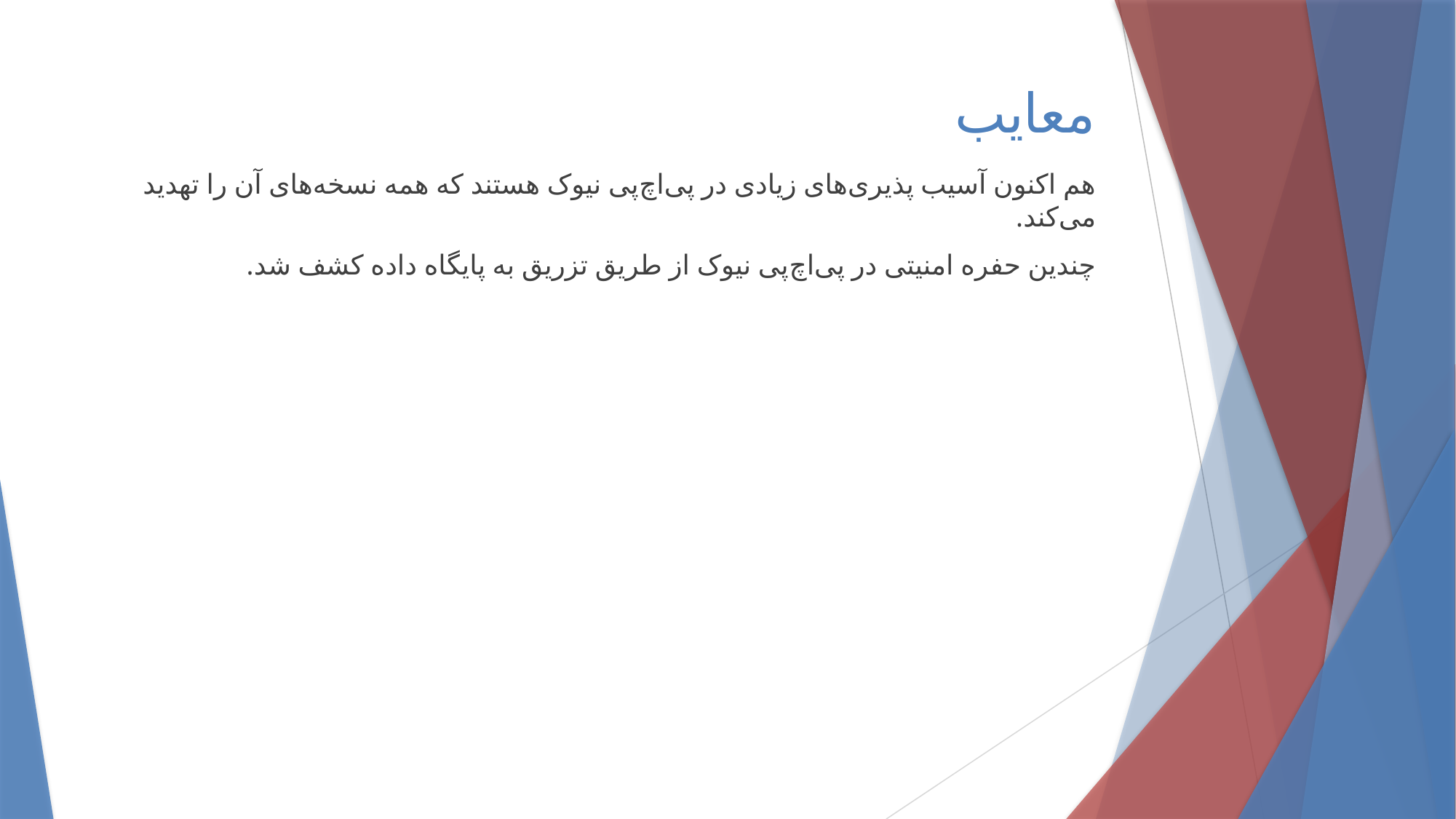

# معایب
هم اکنون آسیب پذیری‌های زیادی در پی‌اچ‌پی نیوک هستند که همه نسخه‌های آن را تهدید می‌کند.
چندین حفره امنیتی در پی‌اچ‌پی نیوک از طریق تزریق به پایگاه داده کشف شد.